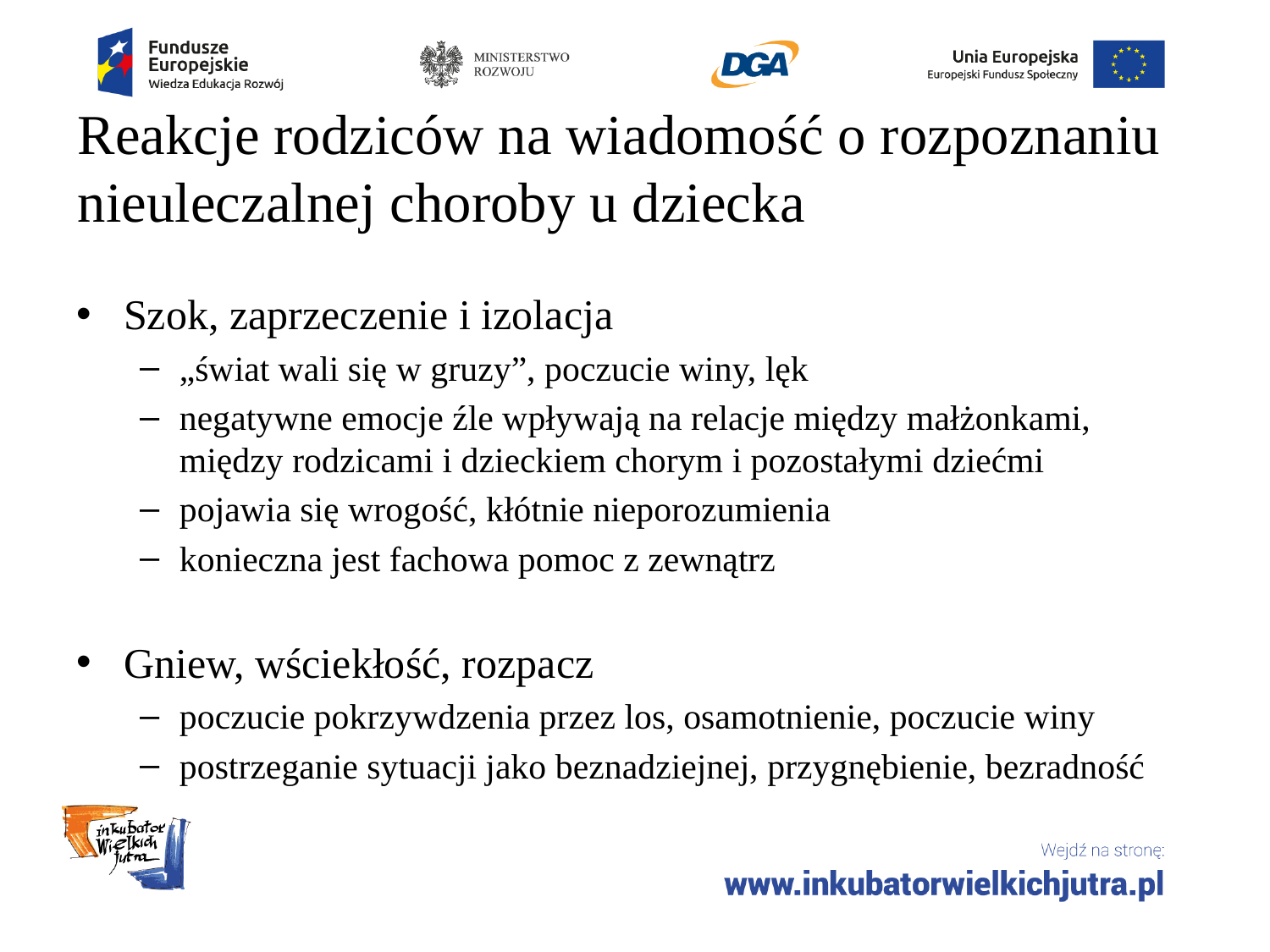

# Reakcje rodziców na wiadomość o rozpoznaniu nieuleczalnej choroby u dziecka

Szok, zaprzeczenie i izolacja
„świat wali się w gruzy”, poczucie winy, lęk
negatywne emocje źle wpływają na relacje między małżonkami, między rodzicami i dzieckiem chorym i pozostałymi dziećmi
pojawia się wrogość, kłótnie nieporozumienia
konieczna jest fachowa pomoc z zewnątrz

Gniew, wściekłość, rozpacz
poczucie pokrzywdzenia przez los, osamotnienie, poczucie winy
postrzeganie sytuacji jako beznadziejnej, przygnębienie, bezradność